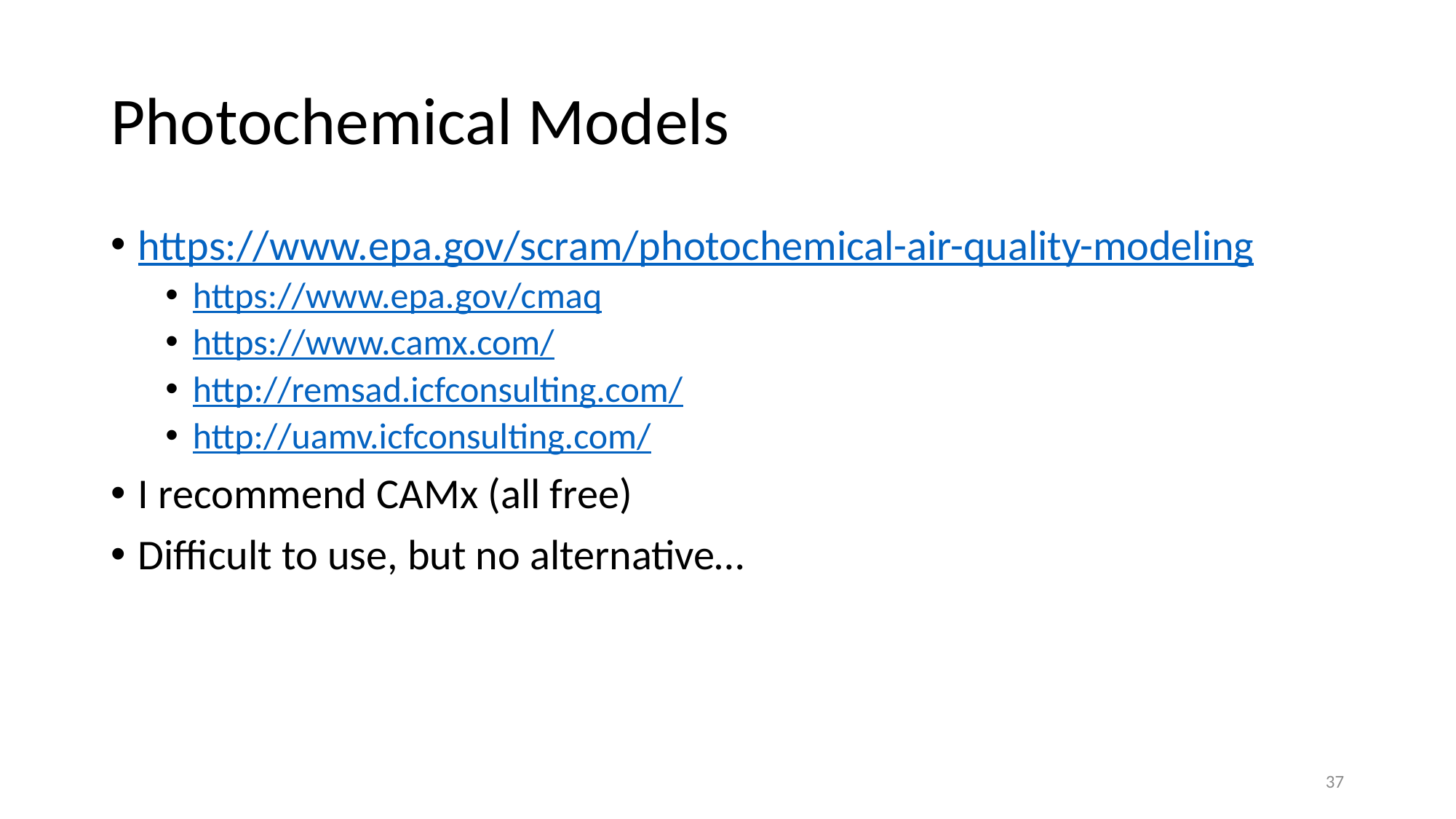

# Photochemical Models
https://www.epa.gov/scram/photochemical-air-quality-modeling
https://www.epa.gov/cmaq
https://www.camx.com/
http://remsad.icfconsulting.com/
http://uamv.icfconsulting.com/
I recommend CAMx (all free)
Difficult to use, but no alternative…
37